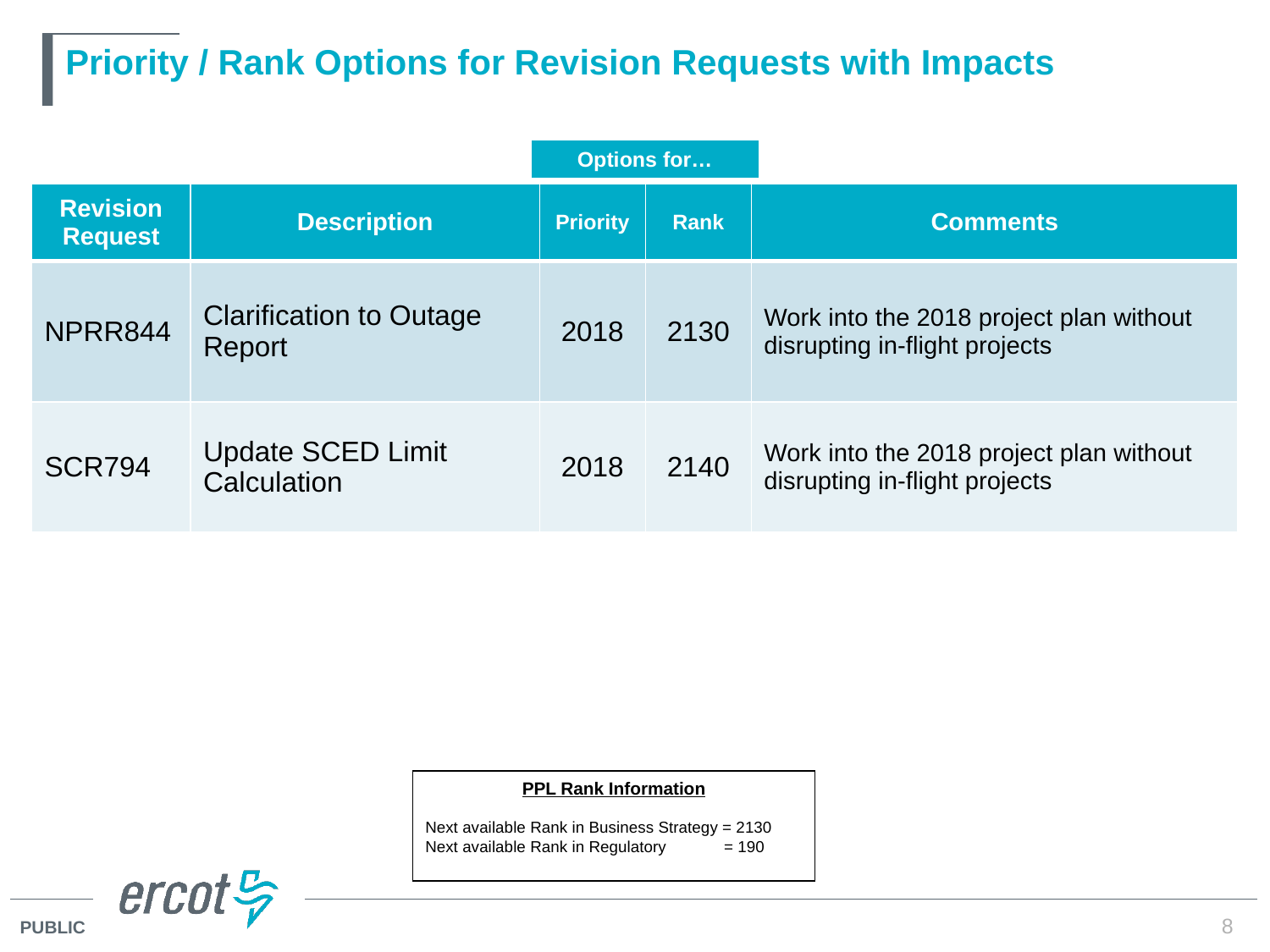

# Priority / Rank Options for Revision Requests with Impacts
| Options for… |
| --- |
| Revision Request | Description | Priority | Rank | Comments |
| --- | --- | --- | --- | --- |
| NPRR844 | Clarification to Outage Report | 2018 | 2130 | Work into the 2018 project plan without disrupting in-flight projects |
| SCR794 | Update SCED Limit Calculation | 2018 | 2140 | Work into the 2018 project plan without disrupting in-flight projects |
PPL Rank Information

Next available Rank in Business Strategy = 2130
Next available Rank in Regulatory             = 190

8